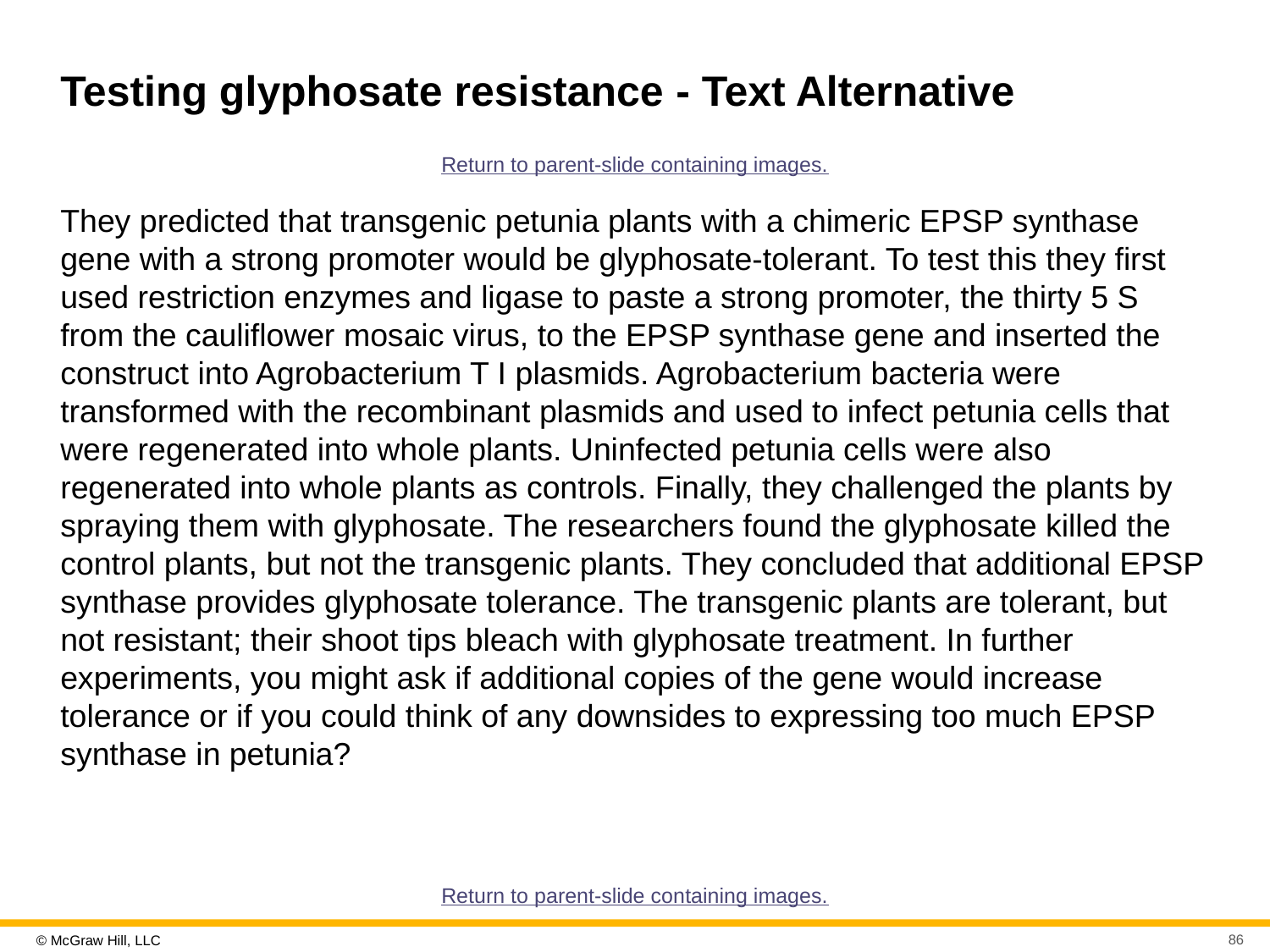

# Testing glyphosate resistance - Text Alternative
Return to parent-slide containing images.
They predicted that transgenic petunia plants with a chimeric EPSP synthase gene with a strong promoter would be glyphosate-tolerant. To test this they first used restriction enzymes and ligase to paste a strong promoter, the thirty 5 S from the cauliflower mosaic virus, to the EPSP synthase gene and inserted the construct into Agrobacterium T I plasmids. Agrobacterium bacteria were transformed with the recombinant plasmids and used to infect petunia cells that were regenerated into whole plants. Uninfected petunia cells were also regenerated into whole plants as controls. Finally, they challenged the plants by spraying them with glyphosate. The researchers found the glyphosate killed the control plants, but not the transgenic plants. They concluded that additional EPSP synthase provides glyphosate tolerance. The transgenic plants are tolerant, but not resistant; their shoot tips bleach with glyphosate treatment. In further experiments, you might ask if additional copies of the gene would increase tolerance or if you could think of any downsides to expressing too much EPSP synthase in petunia?
Return to parent-slide containing images.
86